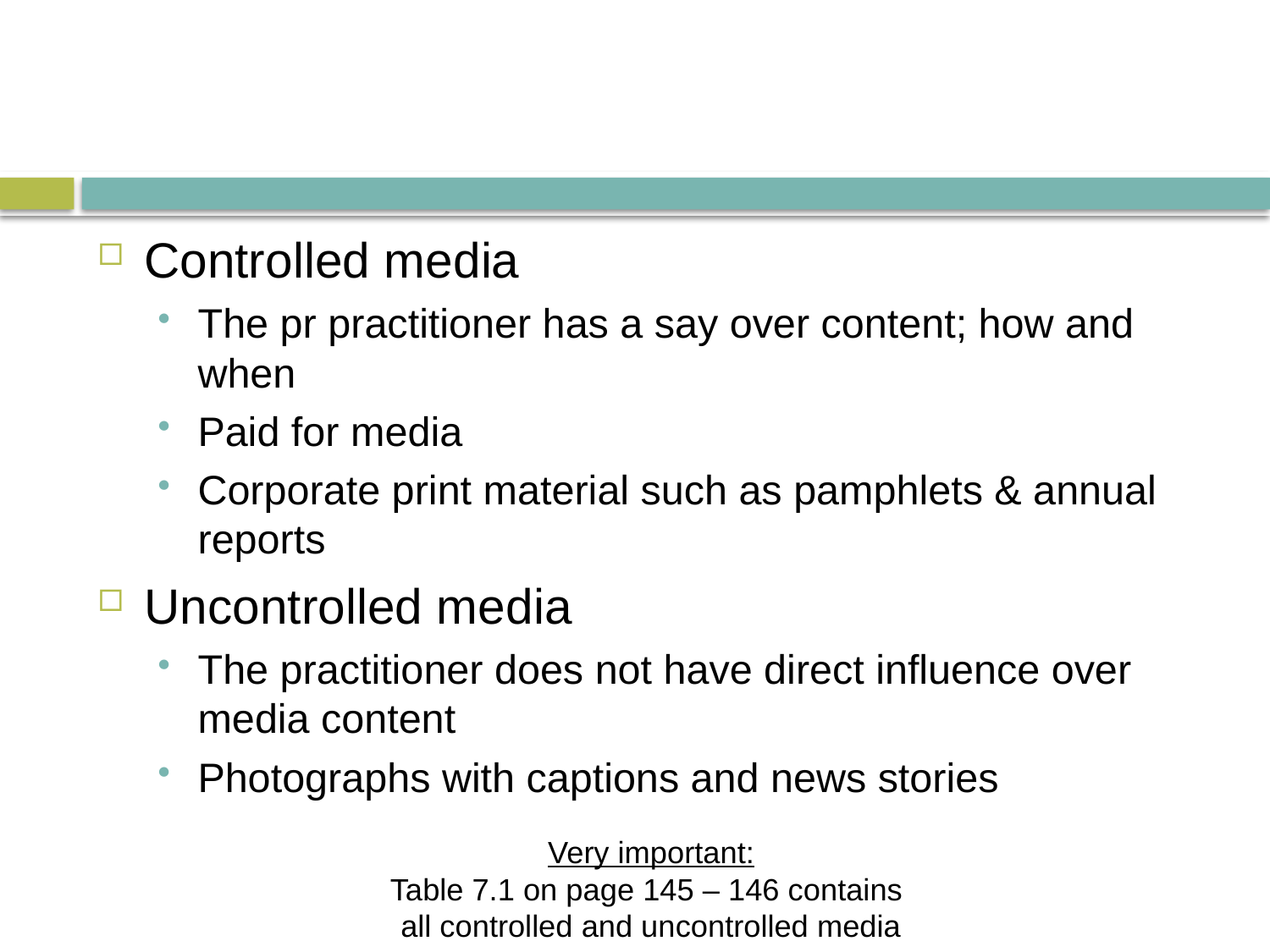

#
Controlled media
The pr practitioner has a say over content; how and when
Paid for media
Corporate print material such as pamphlets & annual reports
Uncontrolled media
The practitioner does not have direct influence over media content
Photographs with captions and news stories

Very important:
Table 7.1 on page 145 – 146 contains
all controlled and uncontrolled media